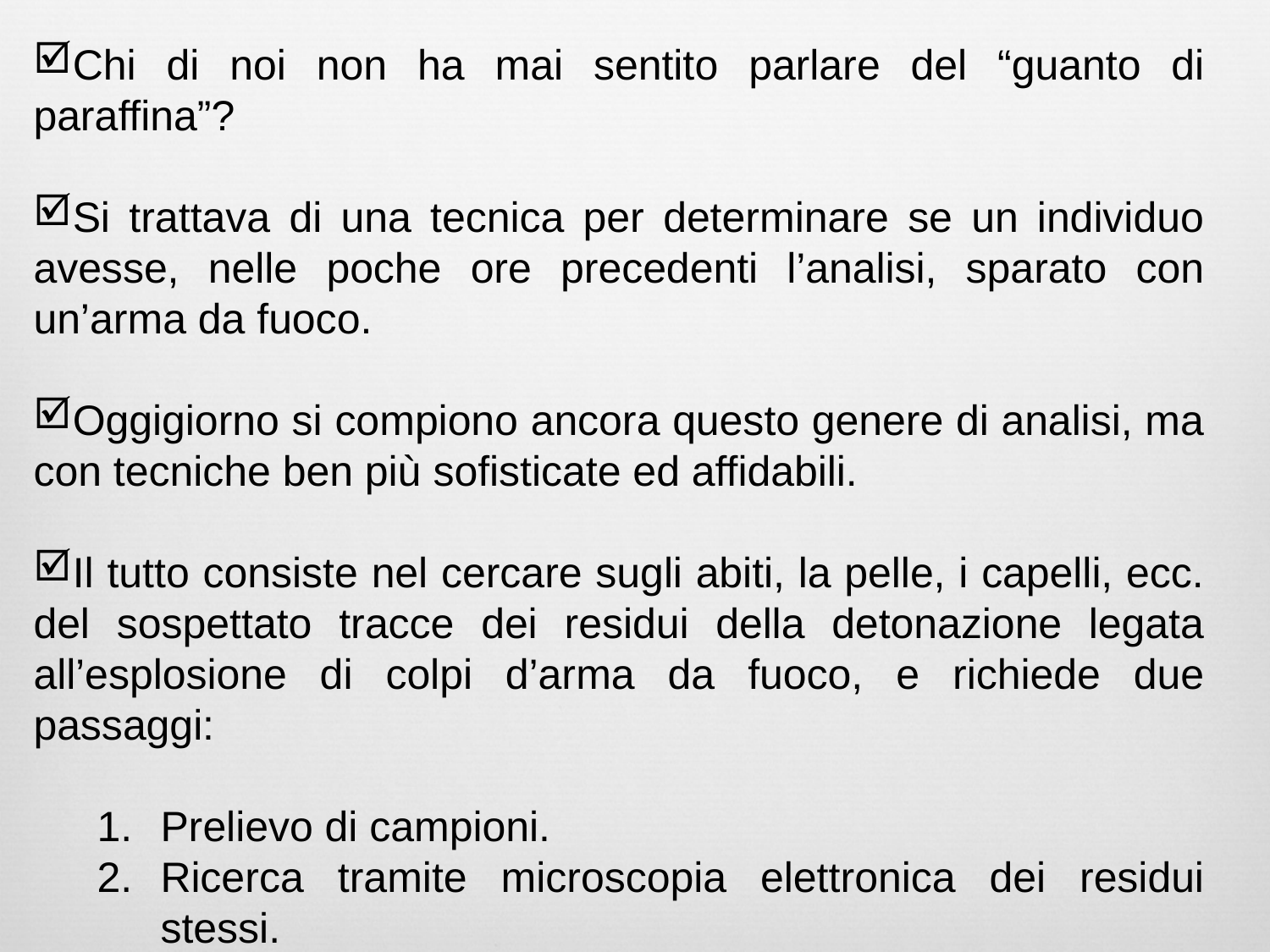

Chi di noi non ha mai sentito parlare del “guanto di paraffina”?

Si trattava di una tecnica per determinare se un individuo avesse, nelle poche ore precedenti l’analisi, sparato con un’arma da fuoco.

Oggigiorno si compiono ancora questo genere di analisi, ma con tecniche ben più sofisticate ed affidabili.

Il tutto consiste nel cercare sugli abiti, la pelle, i capelli, ecc. del sospettato tracce dei residui della detonazione legata all’esplosione di colpi d’arma da fuoco, e richiede due passaggi:

Prelievo di campioni.
Ricerca tramite microscopia elettronica dei residui stessi.